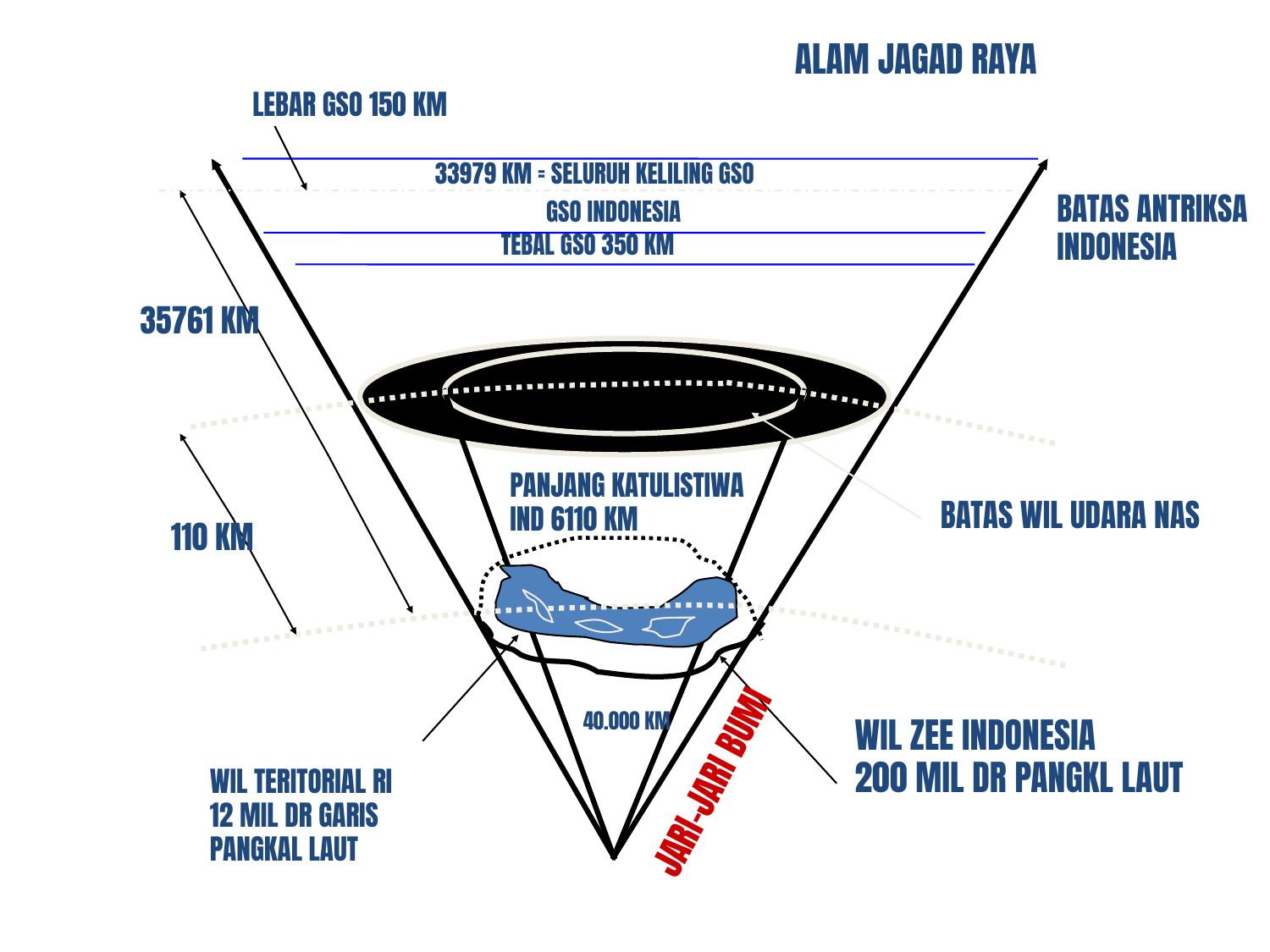

ALAM JAGAD RAYA
LEBAR GSO 150 KM

33979 KM = SELURUH KELILING GSO

BATAS ANTRIKSA
INDONESIA

GSO INDONESIA
TEBAL GSO 350 KM

35761 KM

PANJANG KATULISTIWA
IND 6110 KM
BATAS WIL UDARA NAS
110 KM

40.000 KM
WIL ZEE INDONESIA
200 MIL DR PANGKL LAUT
JARI-JARI BUMI
WIL TERITORIAL RI
12 MIL DR GARIS
PANGKAL LAUT